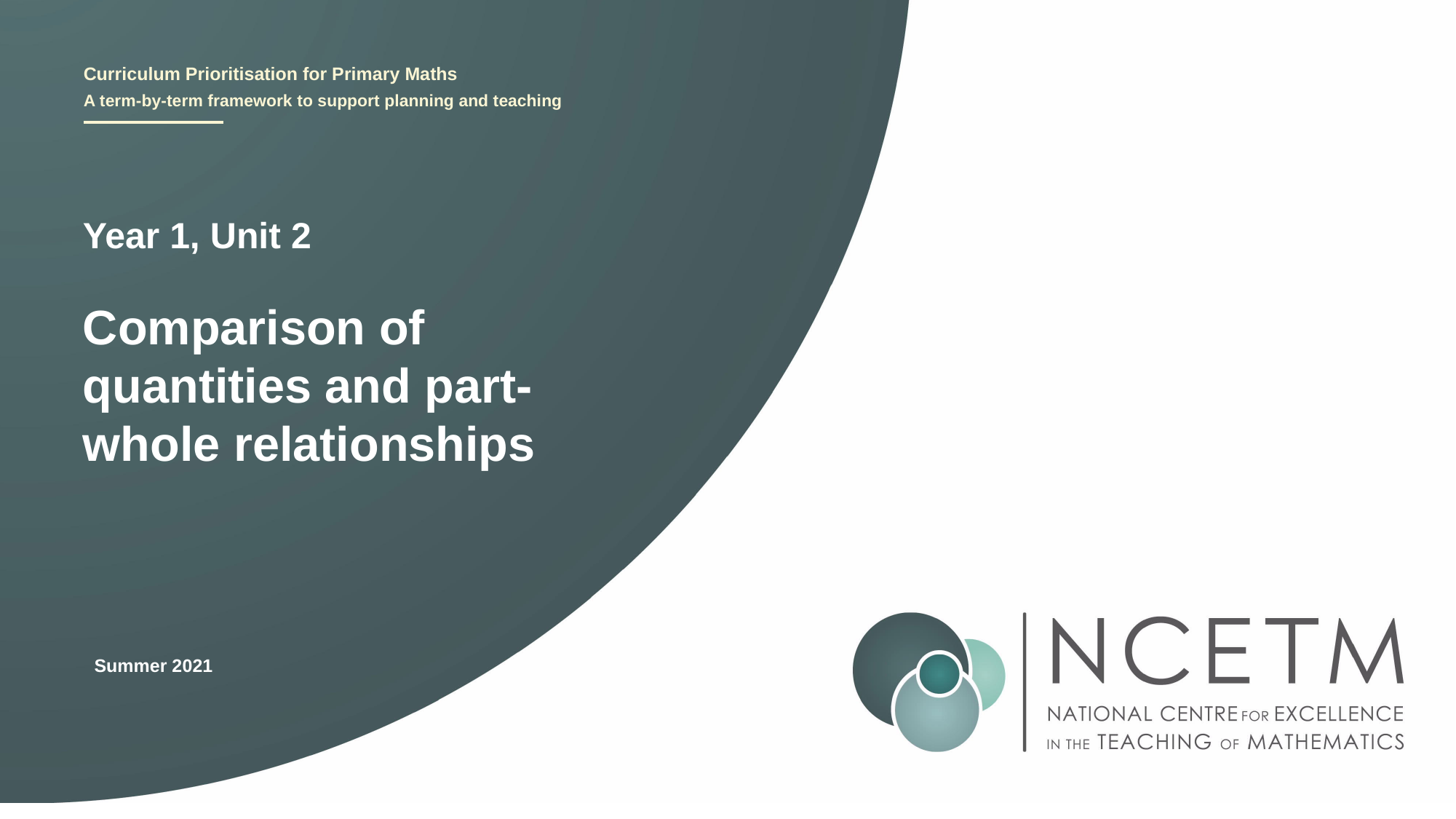

Year 1, Unit 2
Comparison of quantities and part-whole relationships